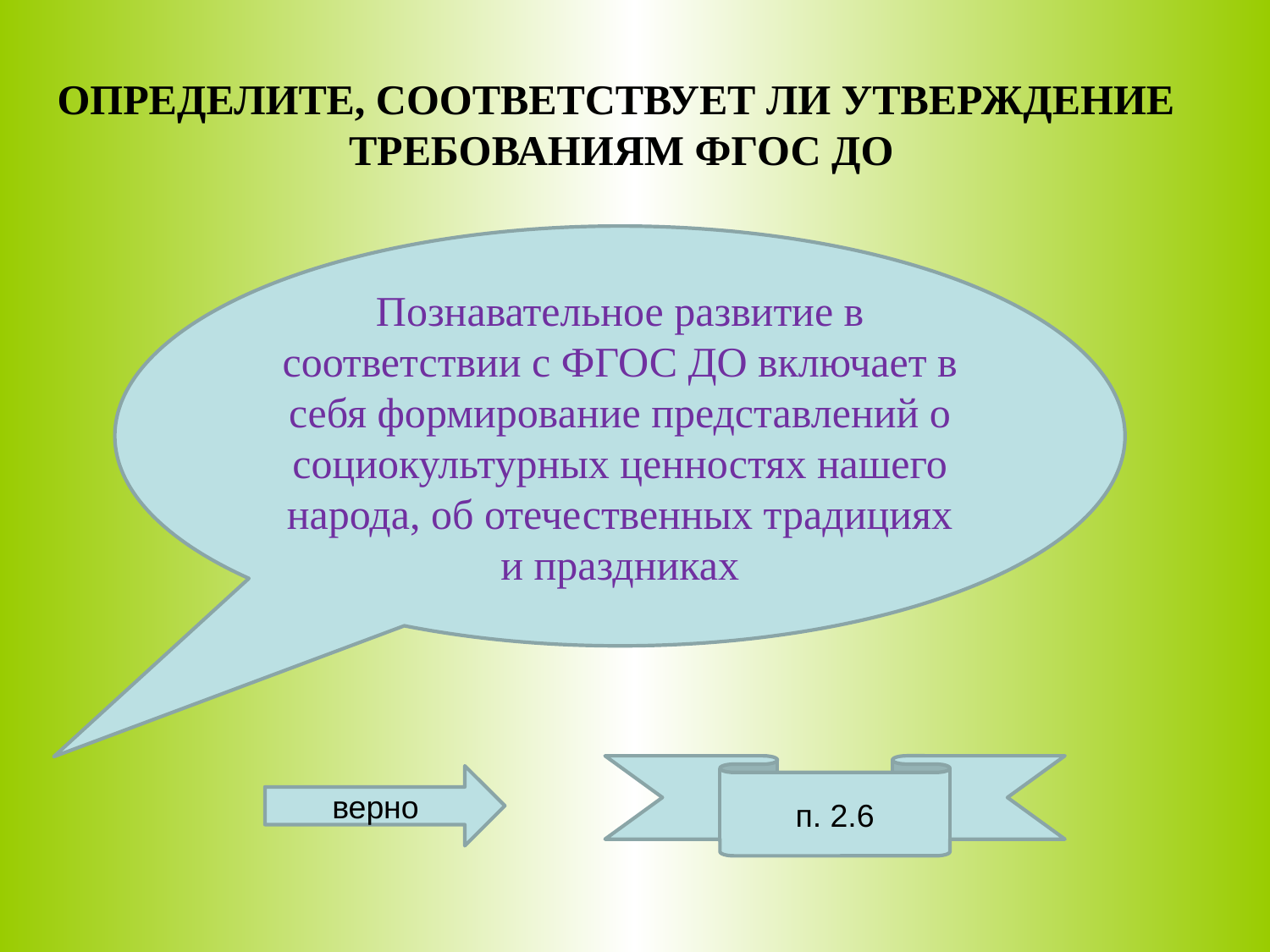

Определите, соответствует ли утверждение
требованиям ФГОС ДО
Познавательное развитие в соответствии с ФГОС ДО включает в себя формирование представлений о социокультурных ценностях нашего народа, об отечественных традициях и праздниках
п. 2.6
верно